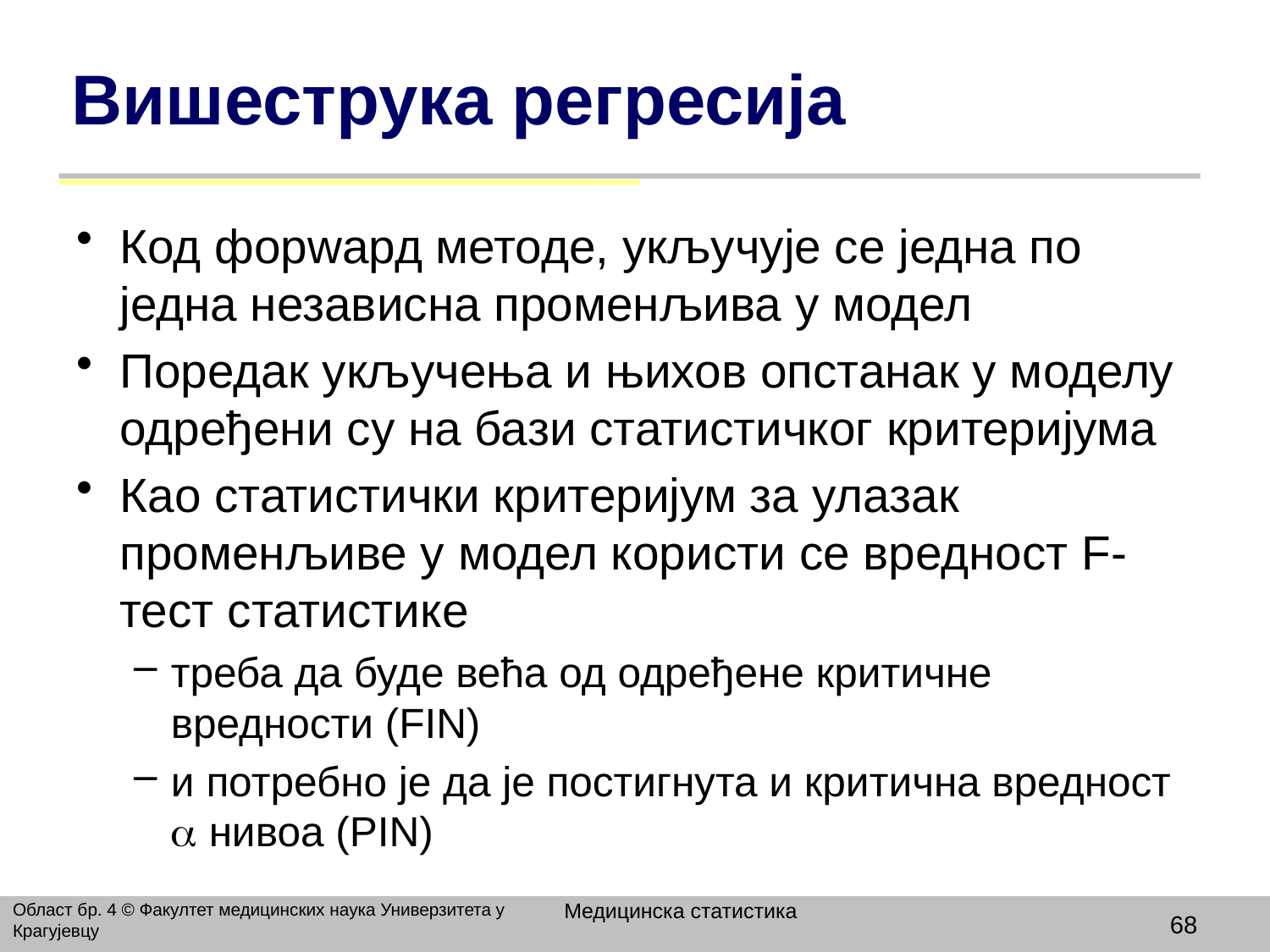

# Вишеструка регресија
Код форwард методе, укључује се једна по једна независна променљива у модел
Поредак укључења и њихов опстанак у моделу одређени су на бази статистичког критеријума
Као статистички критеријум за улазак променљиве у модел користи се вредност F-тест статистике
треба да буде већа од одређене критичне вредности (FIN)
и потребно је да је постигнута и критична вредност α нивоа (PIN)
Медицинска статистика
Област бр. 4 © Факултет медицинских наука Универзитета у Крагујевцу
68